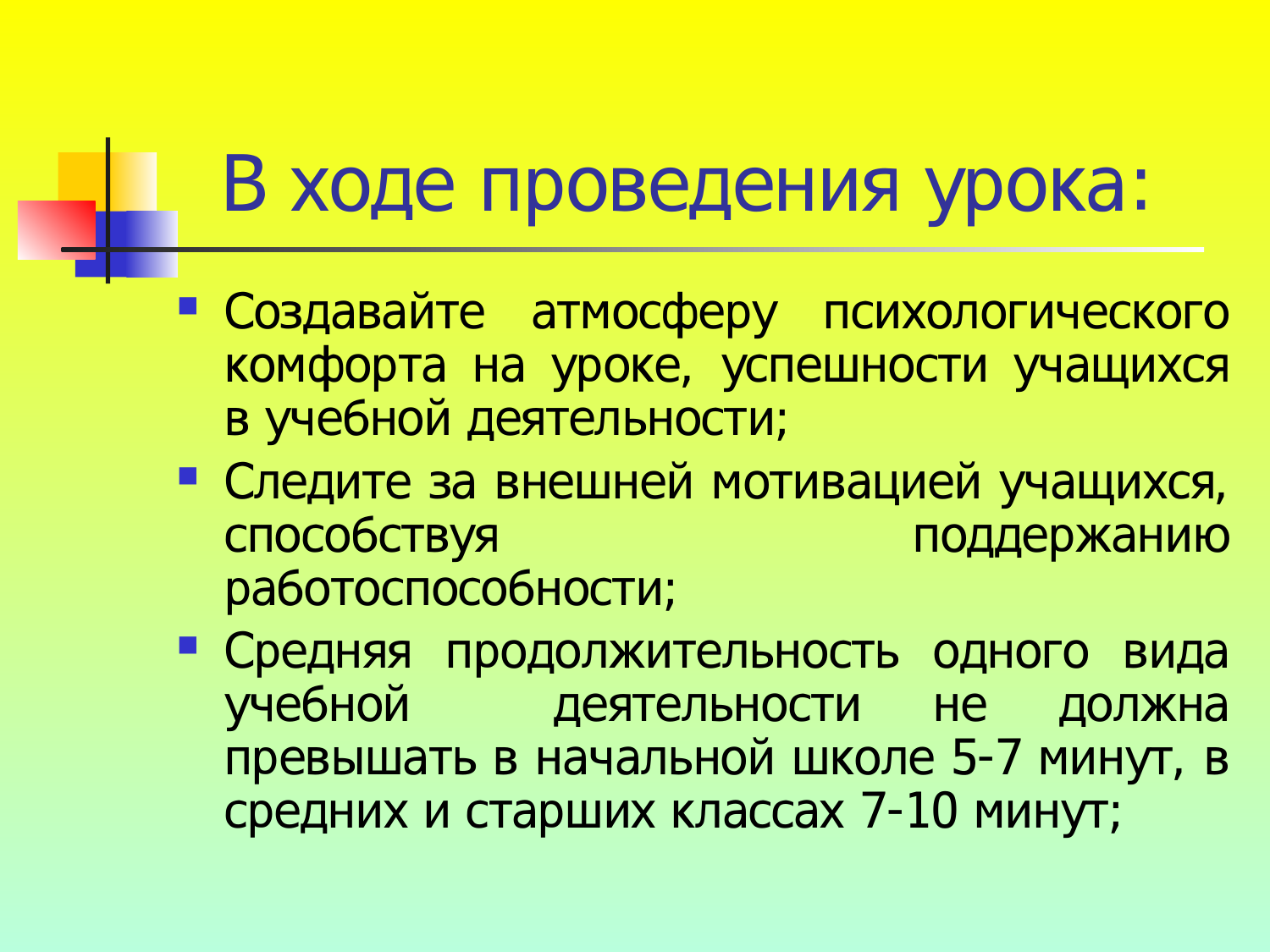

# В ходе проведения урока:
Создавайте атмосферу психологического комфорта на уроке, успешности учащихся в учебной деятельности;
Следите за внешней мотивацией учащихся, способствуя поддержанию работоспособности;
Средняя продолжительность одного вида учебной  деятельности не должна превышать в начальной школе 5-7 минут, в средних и старших классах 7-10 минут;